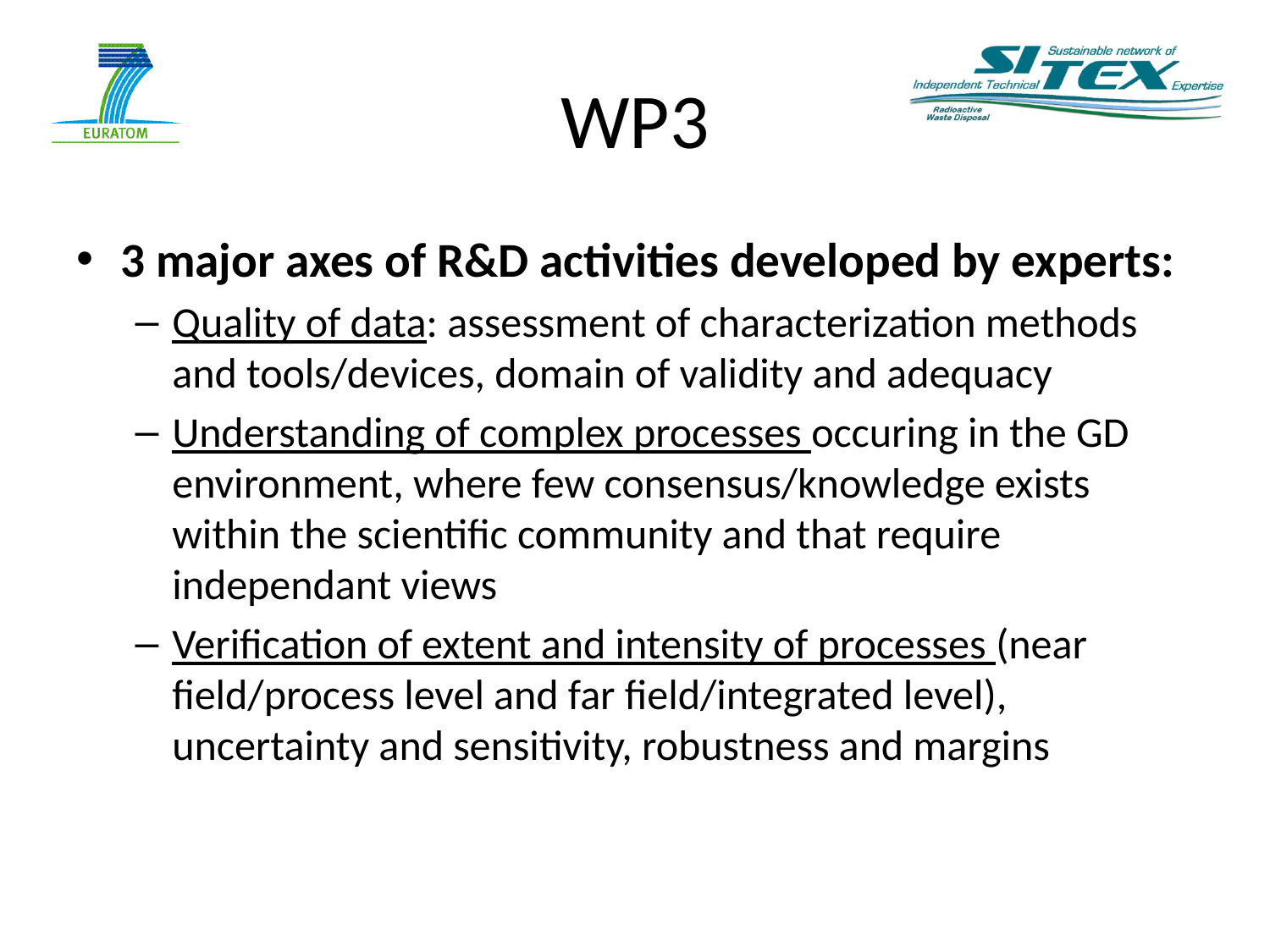

# WP3
3 major axes of R&D activities developed by experts:
Quality of data: assessment of characterization methods and tools/devices, domain of validity and adequacy
Understanding of complex processes occuring in the GD environment, where few consensus/knowledge exists within the scientific community and that require independant views
Verification of extent and intensity of processes (near field/process level and far field/integrated level), uncertainty and sensitivity, robustness and margins